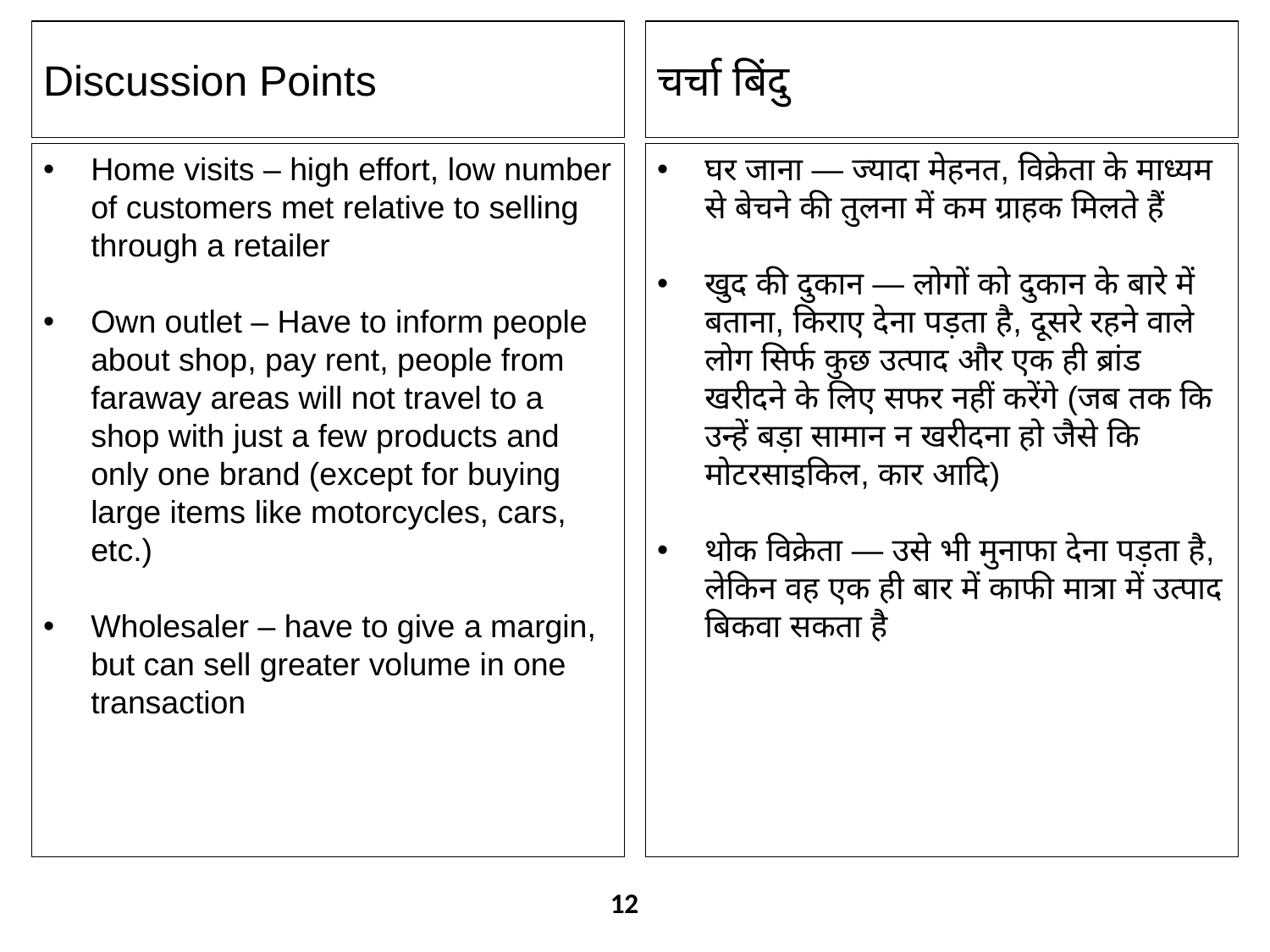

Discussion Points
चर्चा बिंदु
Home visits – high effort, low number of customers met relative to selling through a retailer

Own outlet – Have to inform people about shop, pay rent, people from faraway areas will not travel to a shop with just a few products and only one brand (except for buying large items like motorcycles, cars, etc.)

Wholesaler – have to give a margin, but can sell greater volume in one transaction
घर जाना — ज्यादा मेहनत, विक्रेता के माध्यम से बेचने की तुलना में कम ग्राहक मिलते हैं

खुद की दुकान — लोगों को दुकान के बारे में बताना, किराए देना पड़ता है, दूसरे रहने वाले लोग सिर्फ कुछ उत्पाद और एक ही ब्रांड खरीदने के लिए सफर नहीं करेंगे (जब तक कि उन्हें बड़ा सामान न खरीदना हो जैसे कि मोटरसाइकिल, कार आदि)

थोक विक्रेता — उसे भी मुनाफा देना पड़ता है, लेकिन वह एक ही बार में काफी ​मात्रा में उत्पाद बिकवा सकता है
12